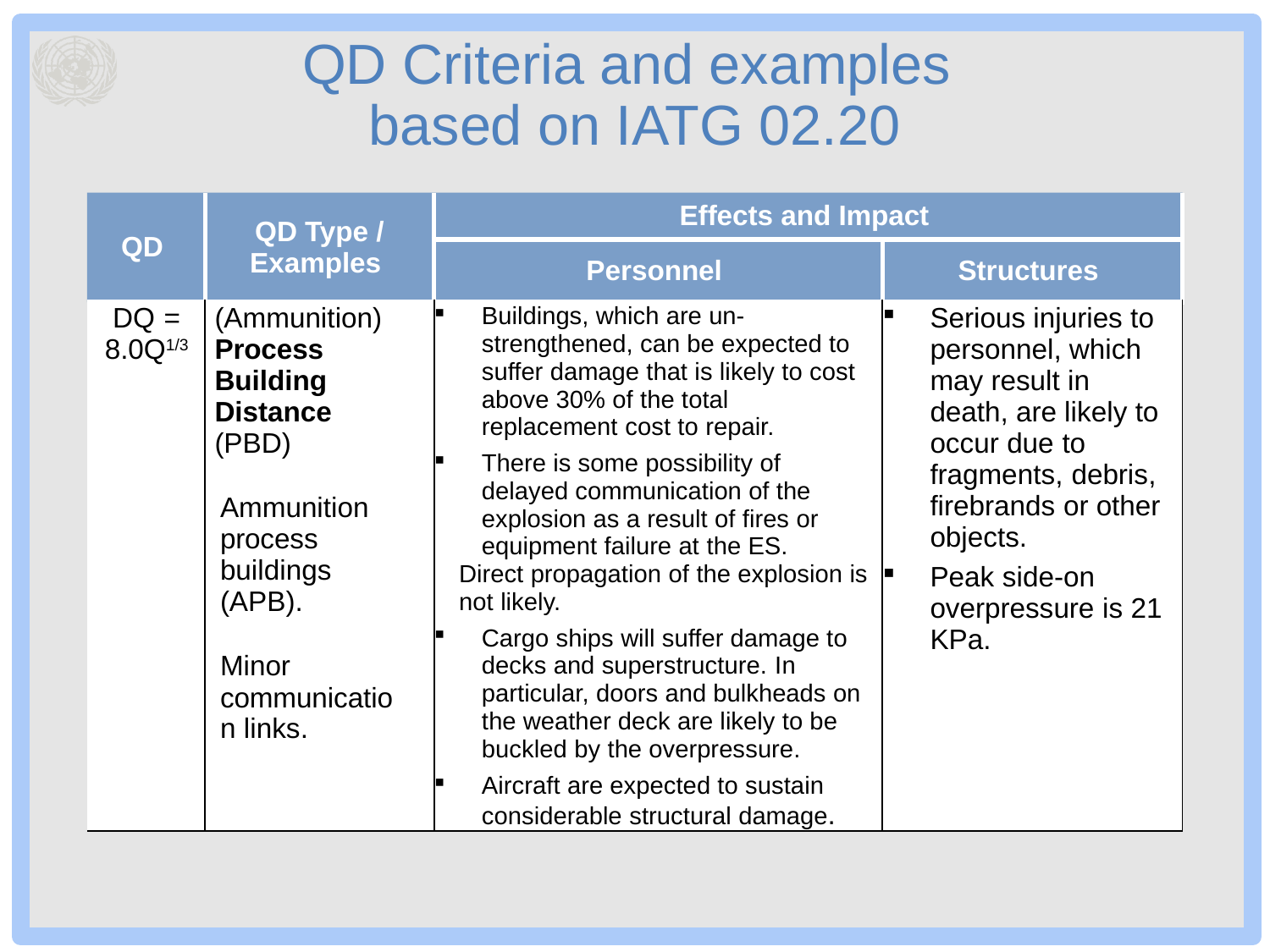

# QD Criteria and examples based on IATG 02.20
| QD | QD Type / Examples | Effects and Impact | QD17 |
| --- | --- | --- | --- |
| Structures |  | Personnel | Structures |
| DQ = 8.0Q1/3 | (Ammunition) Process Building Distance (PBD)   Ammunition process buildings (APB). Minor communication links. | Buildings, which are un- strengthened, can be expected to suffer damage that is likely to cost above 30% of the total replacement cost to repair. There is some possibility of delayed communication of the explosion as a result of fires or equipment failure at the ES. Direct propagation of the explosion is not likely. Cargo ships will suffer damage to decks and superstructure. In particular, doors and bulkheads on the weather deck are likely to be buckled by the overpressure. Aircraft are expected to sustain considerable structural damage. | Serious injuries to personnel, which may result in death, are likely to occur due to fragments, debris, firebrands or other objects. Peak side-on overpressure is 21 KPa. |